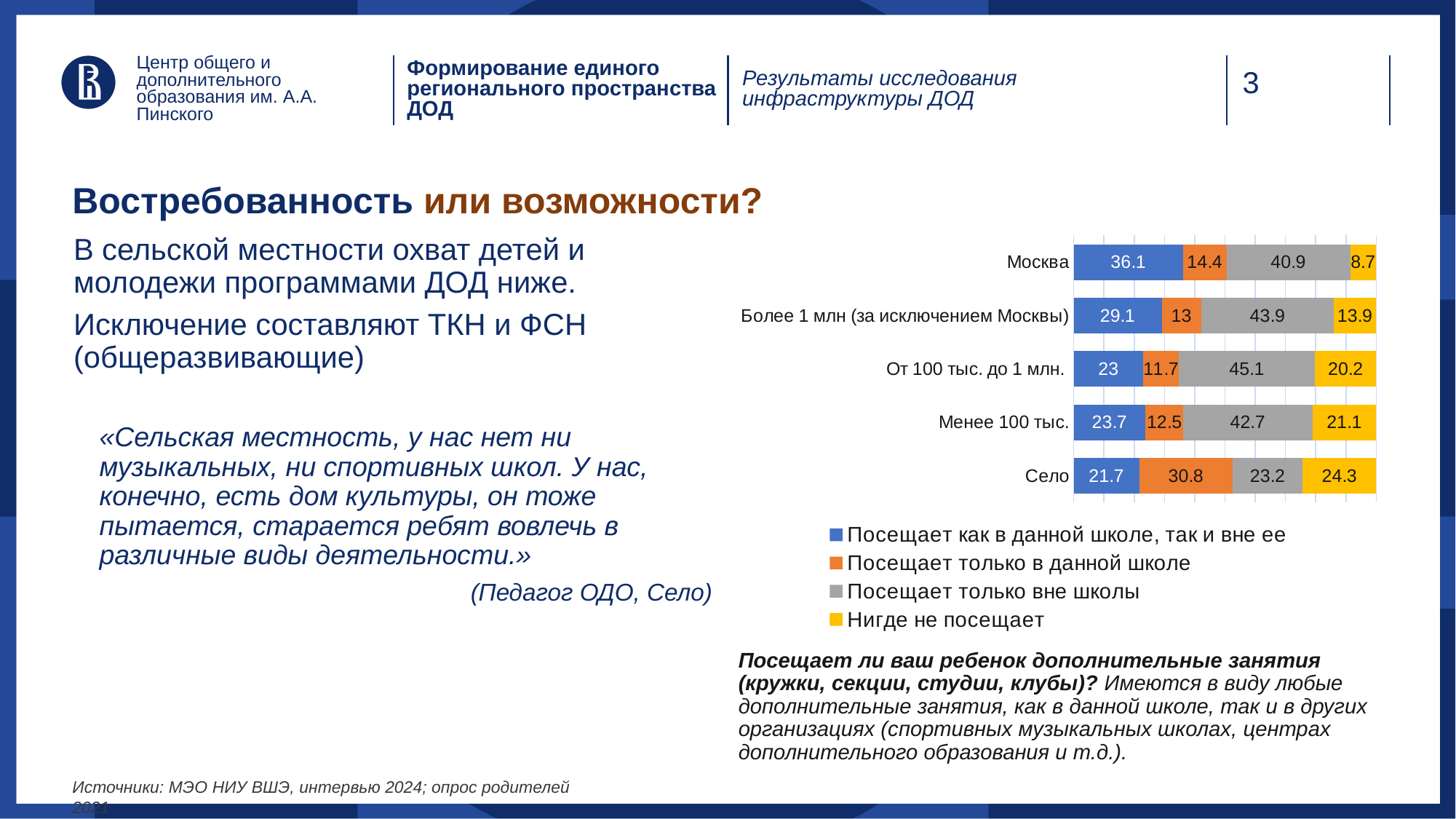

Центр общего и дополнительного образования им. А.А. Пинского
Формирование единого регионального пространства ДОД
Результаты исследования
инфраструктуры ДОД
Востребованность или возможности?

### Chart

| Category | Посещает как в данной школе, так и вне ее | Посещает только в данной школе | Посещает только вне школы | Нигде не посещает |
|---|---|---|---|---|
| Москва | 36.1 | 14.4 | 40.9 | 8.7 |
| Более 1 млн (за исключением Москвы) | 29.1 | 13.0 | 43.9 | 13.9 |
| От 100 тыс. до 1 млн.  | 23.0 | 11.7 | 45.1 | 20.2 |
| Менее 100 тыс. | 23.7 | 12.5 | 42.7 | 21.1 |
| Село | 21.7 | 30.8 | 23.2 | 24.3 |
В сельской местности охват детей и молодежи программами ДОД ниже.
Исключение составляют ТКН и ФСН (общеразвивающие)
«Сельская местность, у нас нет ни музыкальных, ни спортивных школ. У нас, конечно, есть дом культуры, он тоже пытается, старается ребят вовлечь в различные виды деятельности.»
(Педагог ОДО, Село)
Посещает ли ваш ребенок дополнительные занятия (кружки, секции, студии, клубы)? Имеются в виду любые дополнительные занятия, как в данной школе, так и в других организациях (спортивных музыкальных школах, центрах дополнительного образования и т.д.).
Источники: МЭО НИУ ВШЭ, интервью 2024; опрос родителей 2021